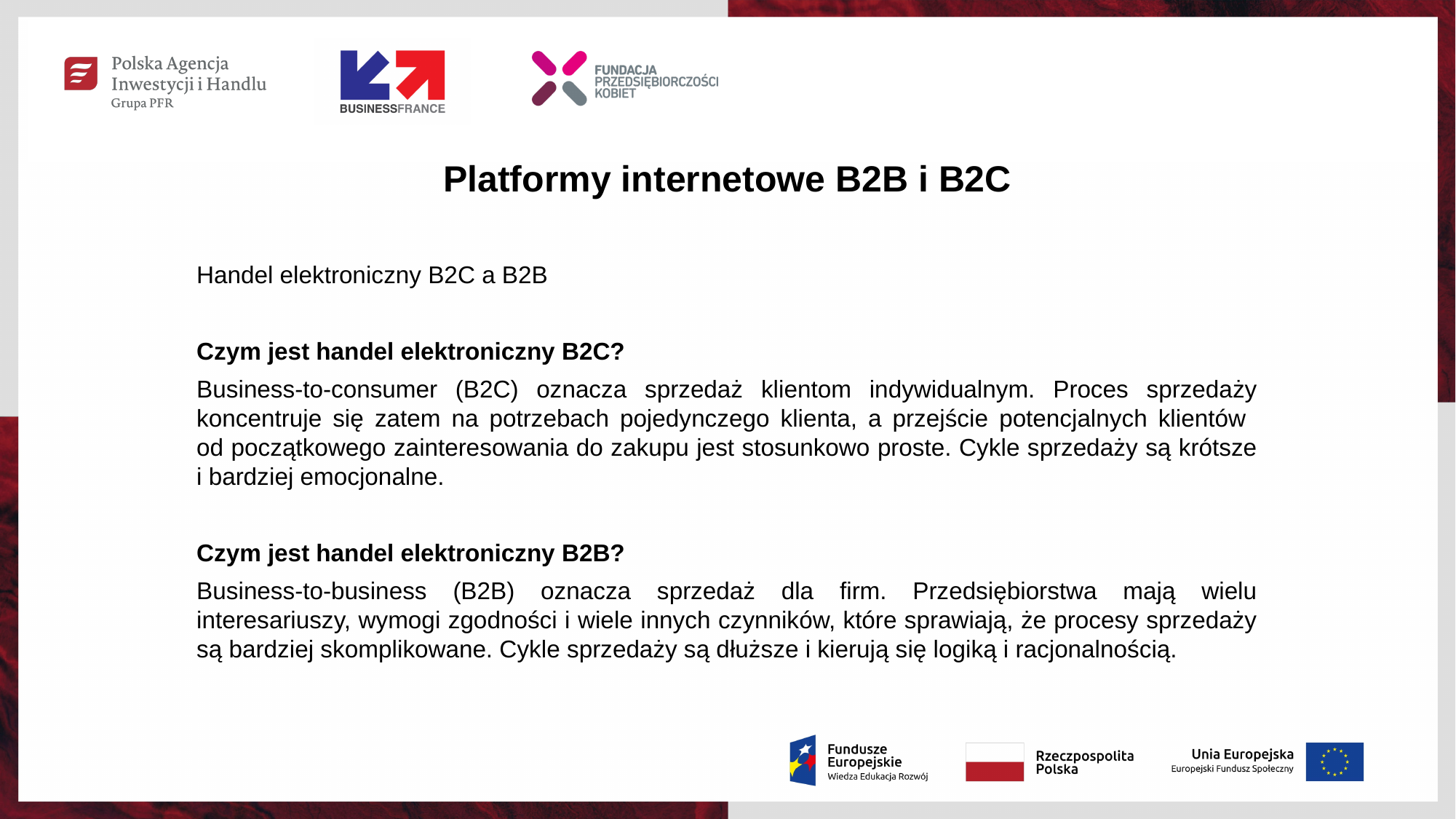

Platformy internetowe B2B i B2C
Handel elektroniczny B2C a B2B

Czym jest handel elektroniczny B2C?
Business-to-consumer (B2C) oznacza sprzedaż klientom indywidualnym. Proces sprzedaży koncentruje się zatem na potrzebach pojedynczego klienta, a przejście potencjalnych klientów
od początkowego zainteresowania do zakupu jest stosunkowo proste. Cykle sprzedaży są krótsze i bardziej emocjonalne.

Czym jest handel elektroniczny B2B?
Business-to-business (B2B) oznacza sprzedaż dla firm. Przedsiębiorstwa mają wielu interesariuszy, wymogi zgodności i wiele innych czynników, które sprawiają, że procesy sprzedaży są bardziej skomplikowane. Cykle sprzedaży są dłuższe i kierują się logiką i racjonalnością.